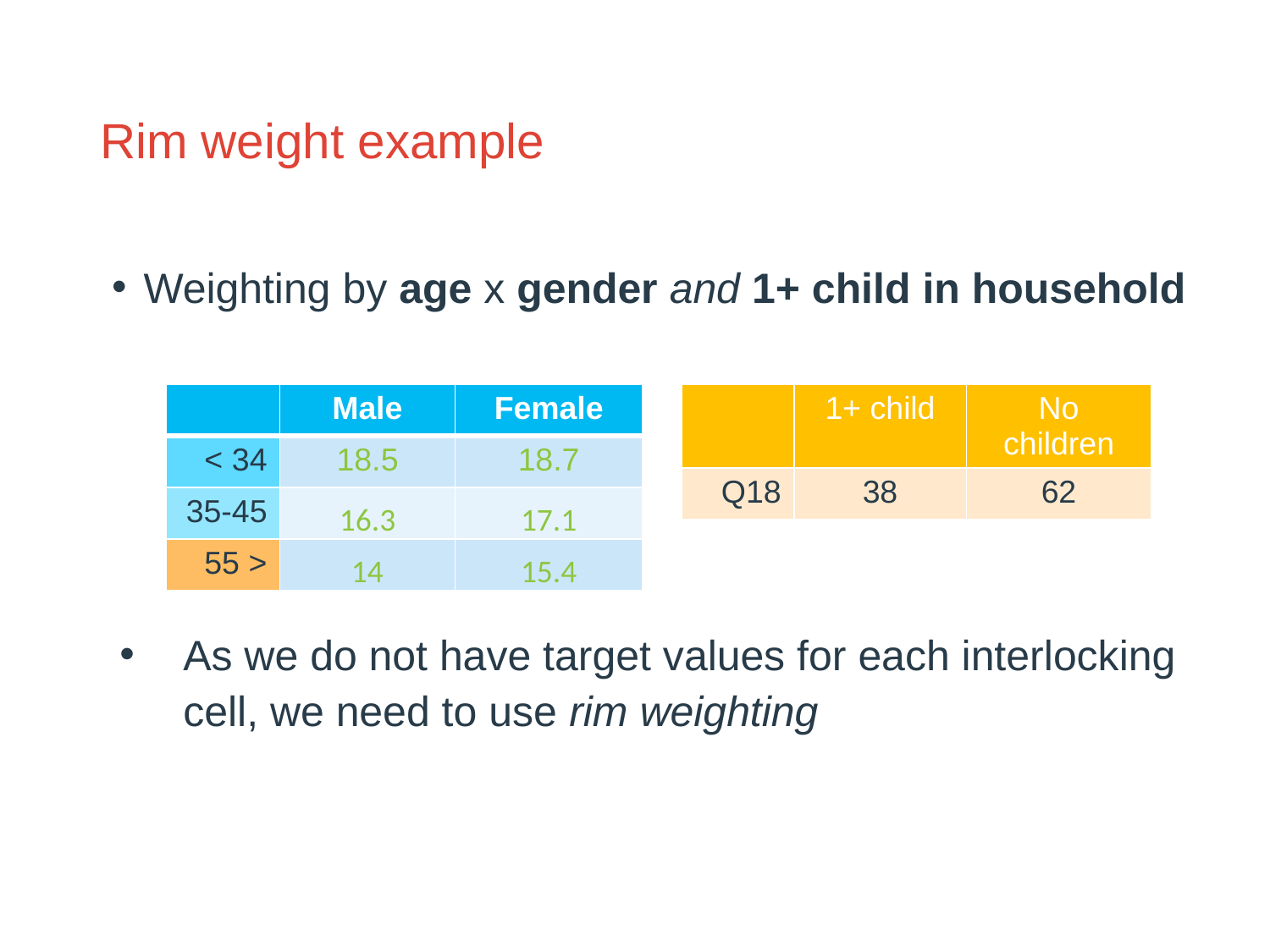

# Rim weight example
Weighting by age x gender and 1+ child in household

As we do not have target values for each interlocking cell, we need to use rim weighting
|  | Male | Female |
| --- | --- | --- |
| < 34 | 18.5 | 18.7 |
| 35-45 | 16.3 | 17.1 |
| 55 > | 14 | 15.4 |
|  | 1+ child | No children |
| --- | --- | --- |
| Q18 | 38 | 62 |